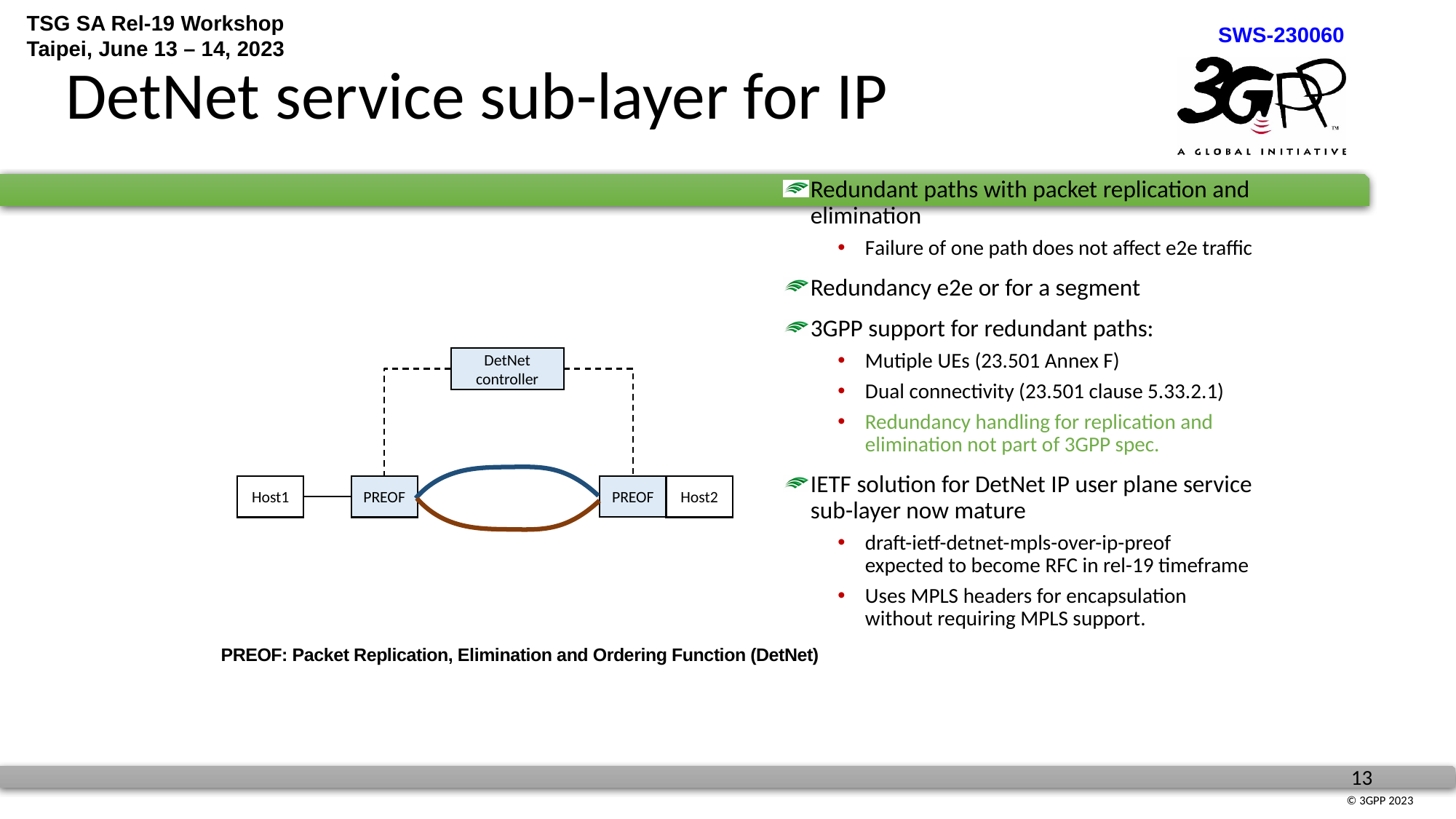

# DetNet service sub-layer for IP
Redundant paths with packet replication and elimination
Failure of one path does not affect e2e traffic
Redundancy e2e or for a segment
3GPP support for redundant paths:
Mutiple UEs (23.501 Annex F)
Dual connectivity (23.501 clause 5.33.2.1)
Redundancy handling for replication and elimination not part of 3GPP spec.
IETF solution for DetNet IP user plane service sub-layer now mature
draft-ietf-detnet-mpls-over-ip-preof expected to become RFC in rel-19 timeframe
Uses MPLS headers for encapsulation without requiring MPLS support.
DetNet controller

PREOF
Host1
PREOF
Host2

PREOF: Packet Replication, Elimination and Ordering Function (DetNet)